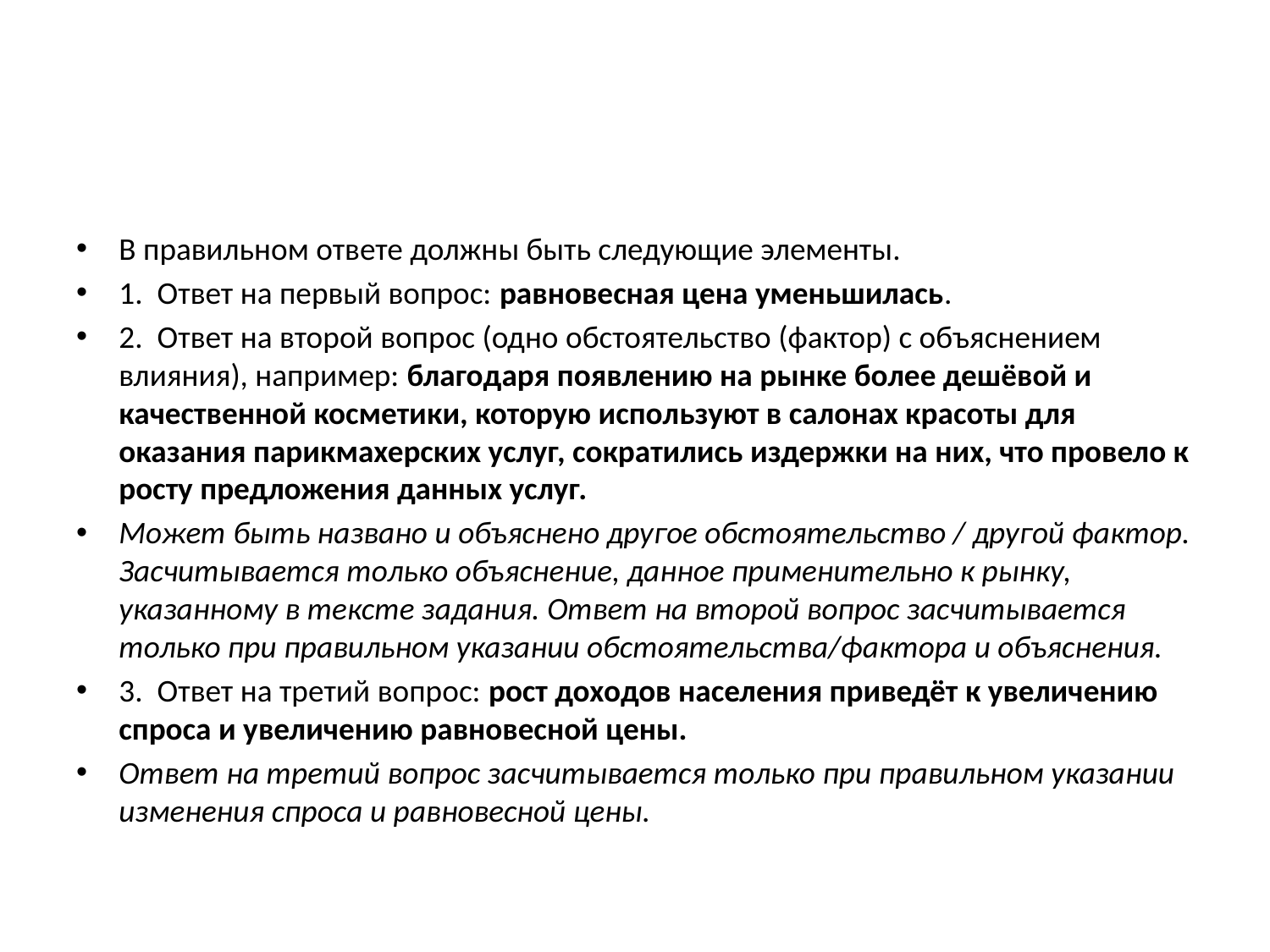

#
В правильном ответе должны быть следующие элементы.
1.  Ответ на первый вопрос: равновесная цена уменьшилась.
2.  Ответ на второй вопрос (одно обстоятельство (фактор) с объяснением влияния), например: благодаря появлению на рынке более дешёвой и качественной косметики, которую используют в салонах красоты для оказания парикмахерских услуг, сократились издержки на них, что провело к росту предложения данных услуг.
Может быть названо и объяснено другое обстоятельство / другой фактор. Засчитывается только объяснение, данное применительно к рынку, указанному в тексте задания. Ответ на второй вопрос засчитывается только при правильном указании обстоятельства/фактора и объяснения.
3.  Ответ на третий вопрос: рост доходов населения приведёт к увеличению спроса и увеличению равновесной цены.
Ответ на третий вопрос засчитывается только при правильном указании изменения спроса и равновесной цены.